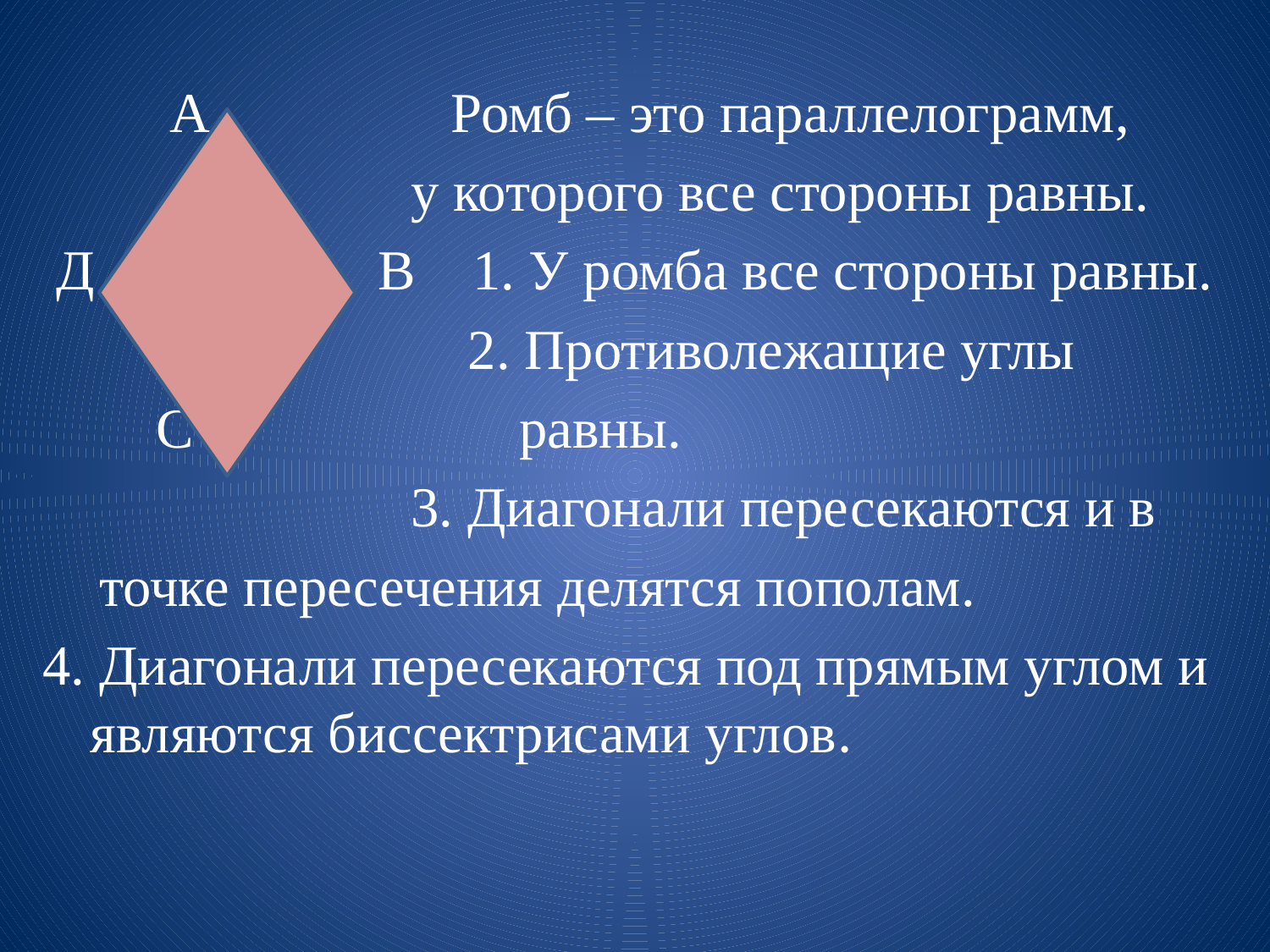

А                 Ромб – это параллелограмм,
                          у которого все стороны равны.
 Д                    В    1. У ромба все стороны равны.
                              2. Противолежащие углы
        С                       равны.
                          3. Диагонали пересекаются и в
    точке пересечения делятся пополам.
4. Диагонали пересекаются под прямым углом и являются биссектрисами углов.